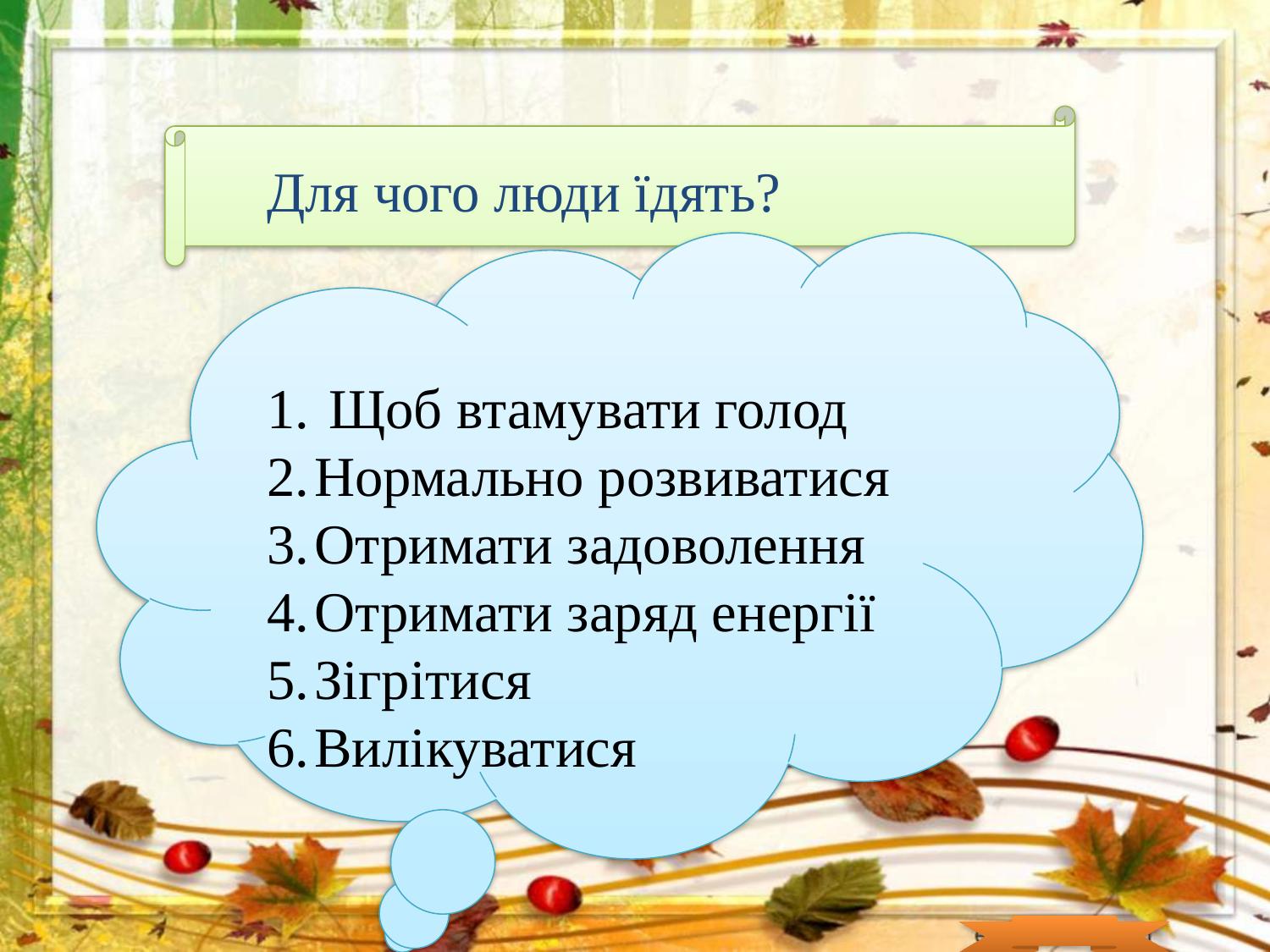

Для чого люди їдять?

 Щоб втамувати голод
Нормально розвиватися
Отримати задоволення
Отримати заряд енергії
Зігрітися
Вилікуватися